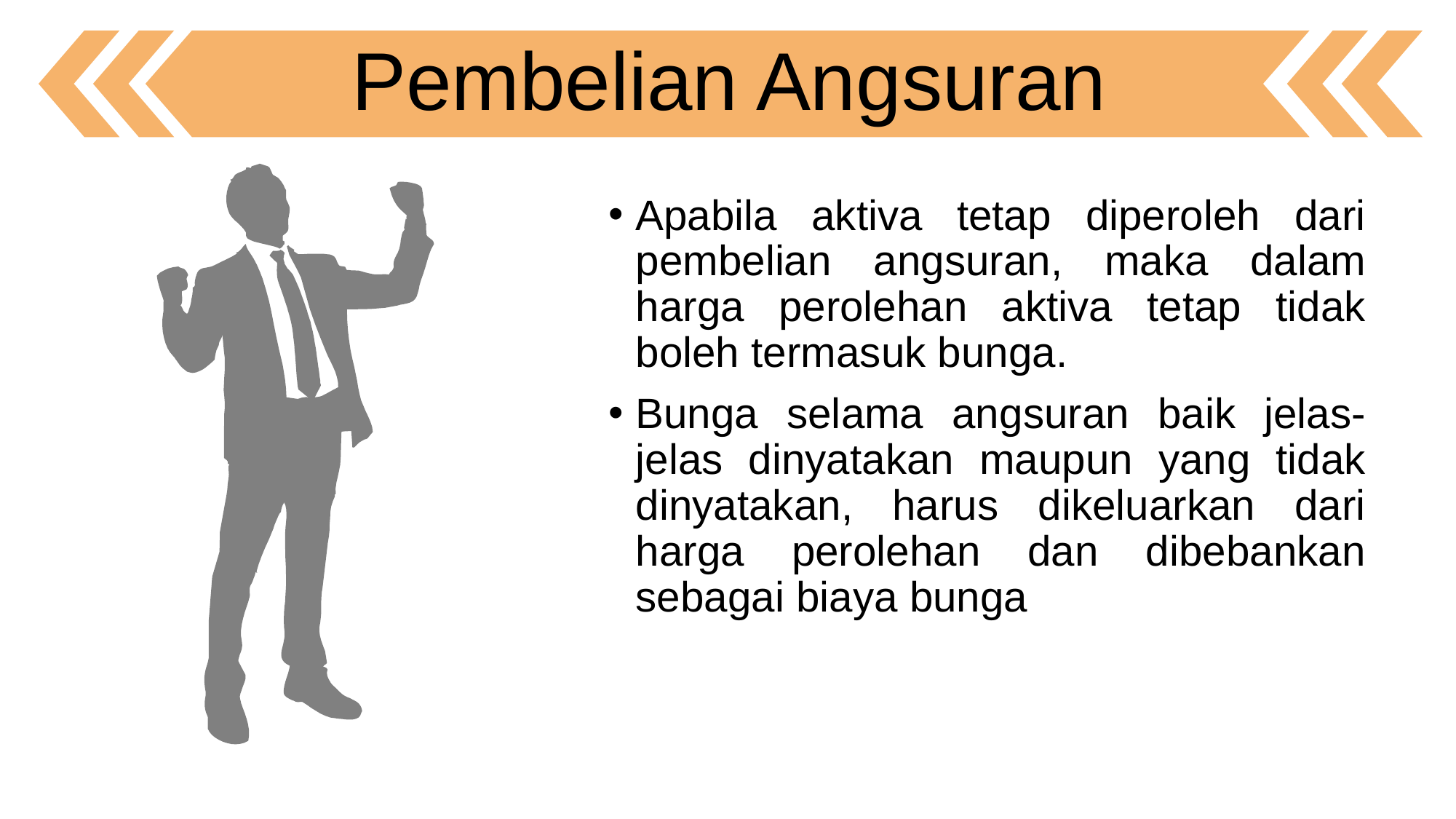

Pembelian Angsuran

Apabila aktiva tetap diperoleh dari pembelian angsuran, maka dalam harga perolehan aktiva tetap tidak boleh termasuk bunga.
Bunga selama angsuran baik jelas-jelas dinyatakan maupun yang tidak dinyatakan, harus dikeluarkan dari harga perolehan dan dibebankan sebagai biaya bunga